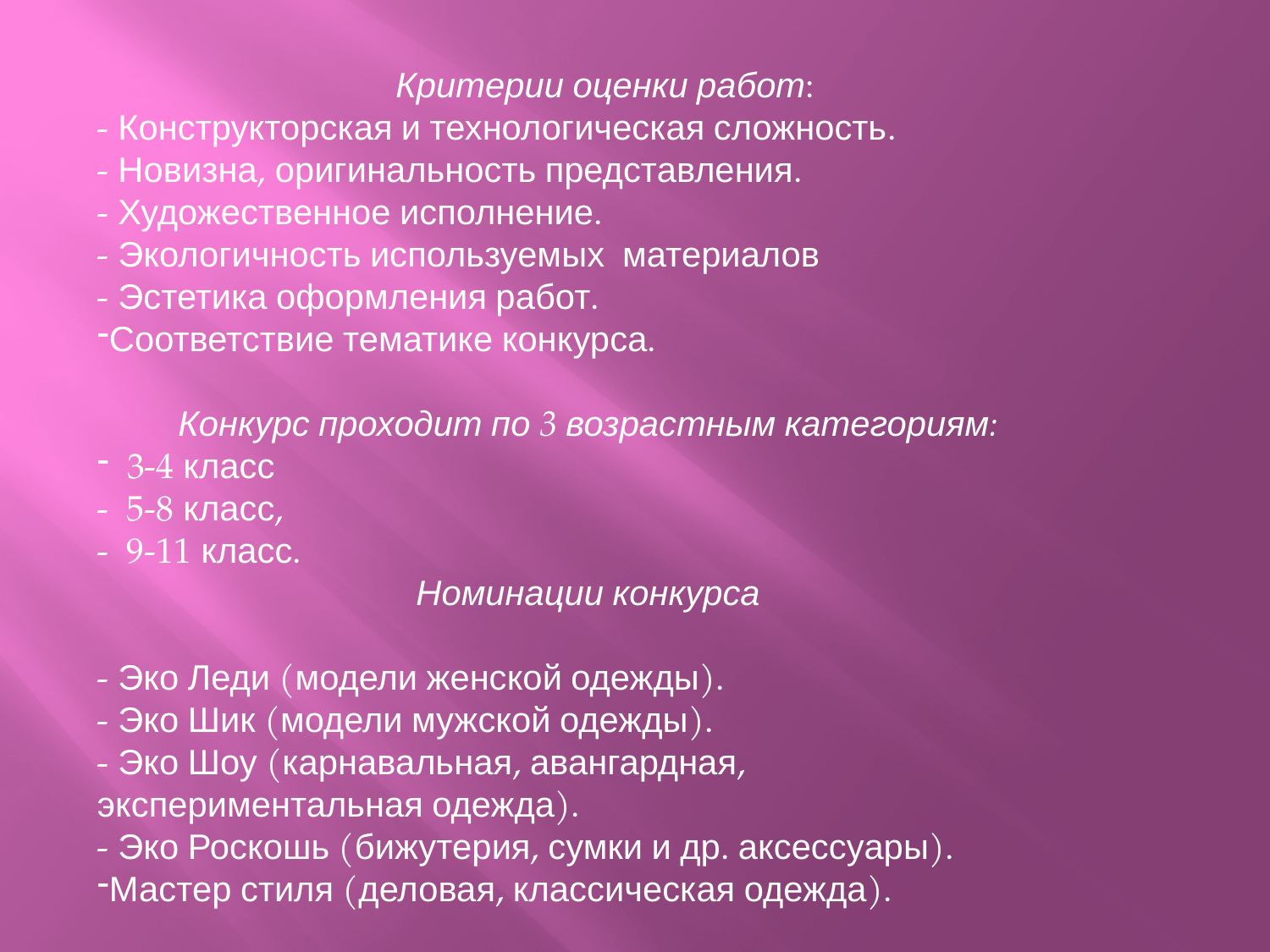

Критерии оценки работ:
- Конструкторская и технологическая сложность.
- Новизна, оригинальность представления.
- Художественное исполнение.
- Экологичность используемых  материалов
- Эстетика оформления работ.
Соответствие тематике конкурса.

Конкурс проходит по 3 возрастным категориям:
  3-4 класс
-  5-8 класс,
-  9-11 класс.
Номинации конкурса

- Эко Леди (модели женской одежды).
- Эко Шик (модели мужской одежды).
- Эко Шоу (карнавальная, авангардная, экспериментальная одежда).
- Эко Роскошь (бижутерия, сумки и др. аксессуары).
Мастер стиля (деловая, классическая одежда).